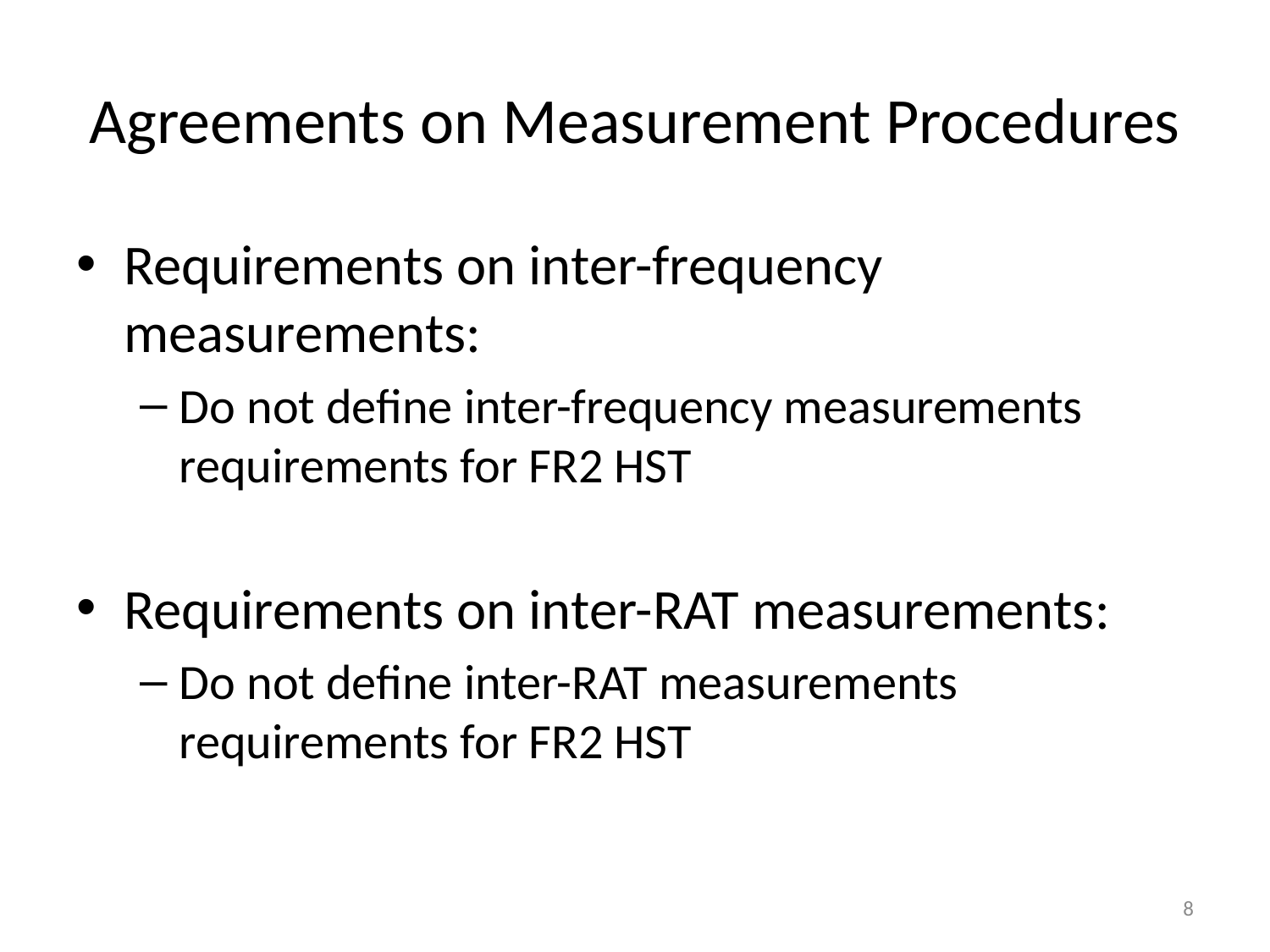

# Agreements on Measurement Procedures
Requirements on inter-frequency measurements:
Do not define inter-frequency measurements requirements for FR2 HST

Requirements on inter-RAT measurements:
Do not define inter-RAT measurements requirements for FR2 HST

8